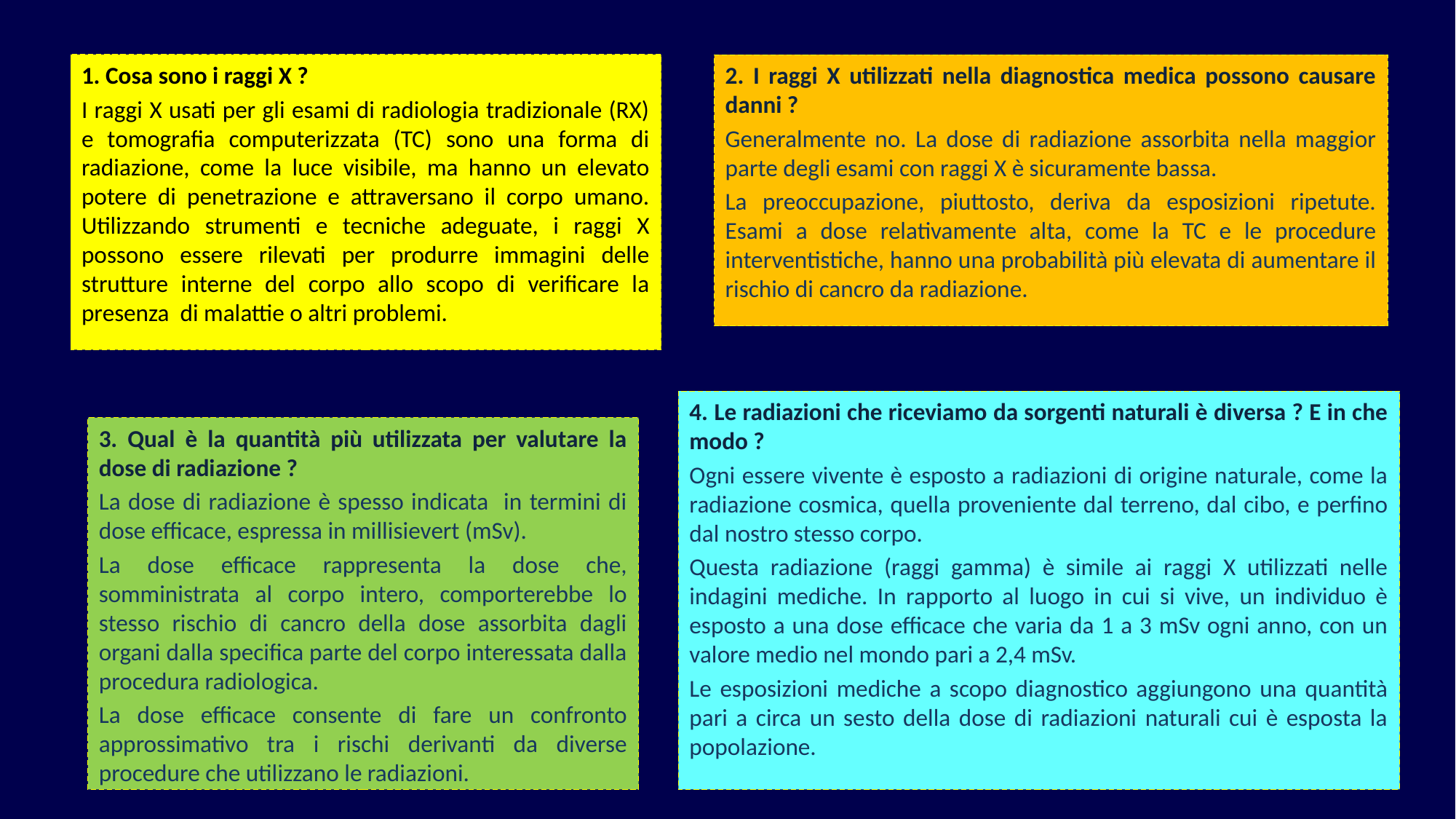

1. Cosa sono i raggi X ?
I raggi X usati per gli esami di radiologia tradizionale (RX) e tomografia computerizzata (TC) sono una forma di radiazione, come la luce visibile, ma hanno un elevato potere di penetrazione e attraversano il corpo umano. Utilizzando strumenti e tecniche adeguate, i raggi X possono essere rilevati per produrre immagini delle strutture interne del corpo allo scopo di verificare la presenza  di malattie o altri problemi.
2. I raggi X utilizzati nella diagnostica medica possono causare danni ?
Generalmente no. La dose di radiazione assorbita nella maggior parte degli esami con raggi X è sicuramente bassa.
La preoccupazione, piuttosto, deriva da esposizioni ripetute. Esami a dose relativamente alta, come la TC e le procedure interventistiche, hanno una probabilità più elevata di aumentare il rischio di cancro da radiazione.
4. Le radiazioni che riceviamo da sorgenti naturali è diversa ? E in che modo ?
Ogni essere vivente è esposto a radiazioni di origine naturale, come la radiazione cosmica, quella proveniente dal terreno, dal cibo, e perfino dal nostro stesso corpo.
Questa radiazione (raggi gamma) è simile ai raggi X utilizzati nelle indagini mediche. In rapporto al luogo in cui si vive, un individuo è esposto a una dose efficace che varia da 1 a 3 mSv ogni anno, con un valore medio nel mondo pari a 2,4 mSv.
Le esposizioni mediche a scopo diagnostico aggiungono una quantità pari a circa un sesto della dose di radiazioni naturali cui è esposta la popolazione.
3. Qual è la quantità più utilizzata per valutare la dose di radiazione ?
La dose di radiazione è spesso indicata  in termini di dose efficace, espressa in millisievert (mSv).
La dose efficace rappresenta la dose che, somministrata al corpo intero, comporterebbe lo stesso rischio di cancro della dose assorbita dagli organi dalla specifica parte del corpo interessata dalla procedura radiologica.
La dose efficace consente di fare un confronto approssimativo tra i rischi derivanti da diverse procedure che utilizzano le radiazioni.